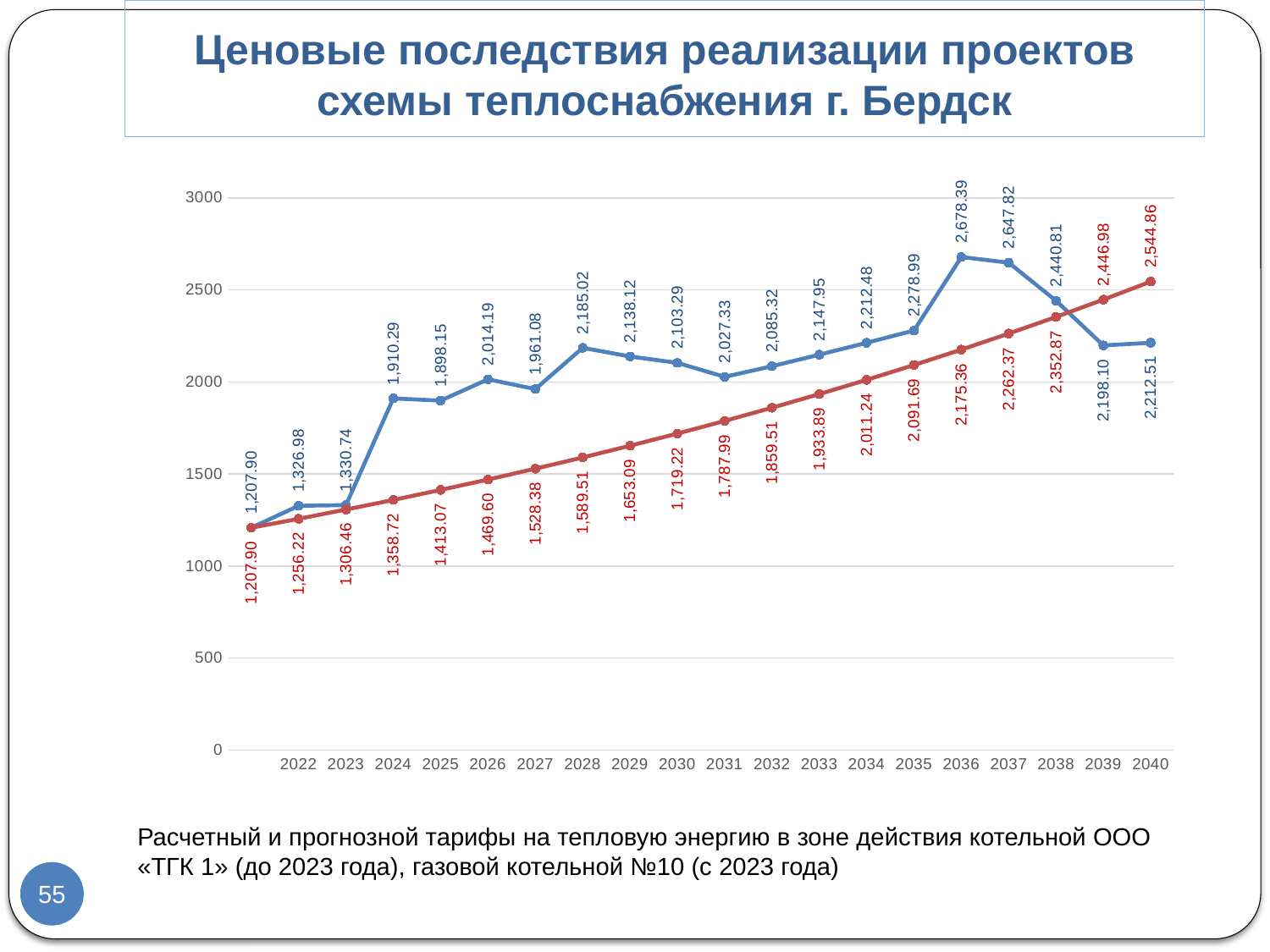

# Ценовые последствия реализации проектов схемы теплоснабжения г. Бердск

### Chart

| Category | Тарифы на тепловую энергию | Тариф по прогнозам МЭР |
|---|---|---|
|  | 1207.9000632249317 | 1207.9000632249317 |
| 2022 | 1326.9816798277761 | 1256.2160657539296 |
| 2023 | 1330.735241307275 | 1306.4647083840864 |
| 2024 | 1910.2943768430998 | 1358.7232967194498 |
| 2025 | 1898.1460347529542 | 1413.0722285882273 |
| 2026 | 2014.188372857712 | 1469.5951177317575 |
| 2027 | 1961.0816955087041 | 1528.3789224410275 |
| 2028 | 2185.0202614782265 | 1589.5140793386686 |
| 2029 | 2138.1244221779207 | 1653.094642512215 |
| 2030 | 2103.293124250891 | 1719.2184282127037 |
| 2031 | 2027.3252624774054 | 1787.987165341213 |
| 2032 | 2085.324815132632 | 1859.5066519548611 |
| 2033 | 2147.946188401476 | 1933.886918033055 |
| 2034 | 2212.4804617445648 | 2011.2423947543778 |
| 2035 | 2278.9926610331167 | 2091.6920905445536 |
| 2036 | 2678.3883462015256 | 2175.3597741663352 |
| 2037 | 2647.823608433906 | 2262.374165132989 |
| 2038 | 2440.8145005809047 | 2352.869131738309 |
| 2039 | 2198.0995595624318 | 2446.9838970078404 |
| 2040 | 2212.50865092125 | 2544.863252888156 |
Расчетный и прогнозной тарифы на тепловую энергию в зоне действия котельной ООО «ТГК 1» (до 2023 года), газовой котельной №10 (с 2023 года)
55